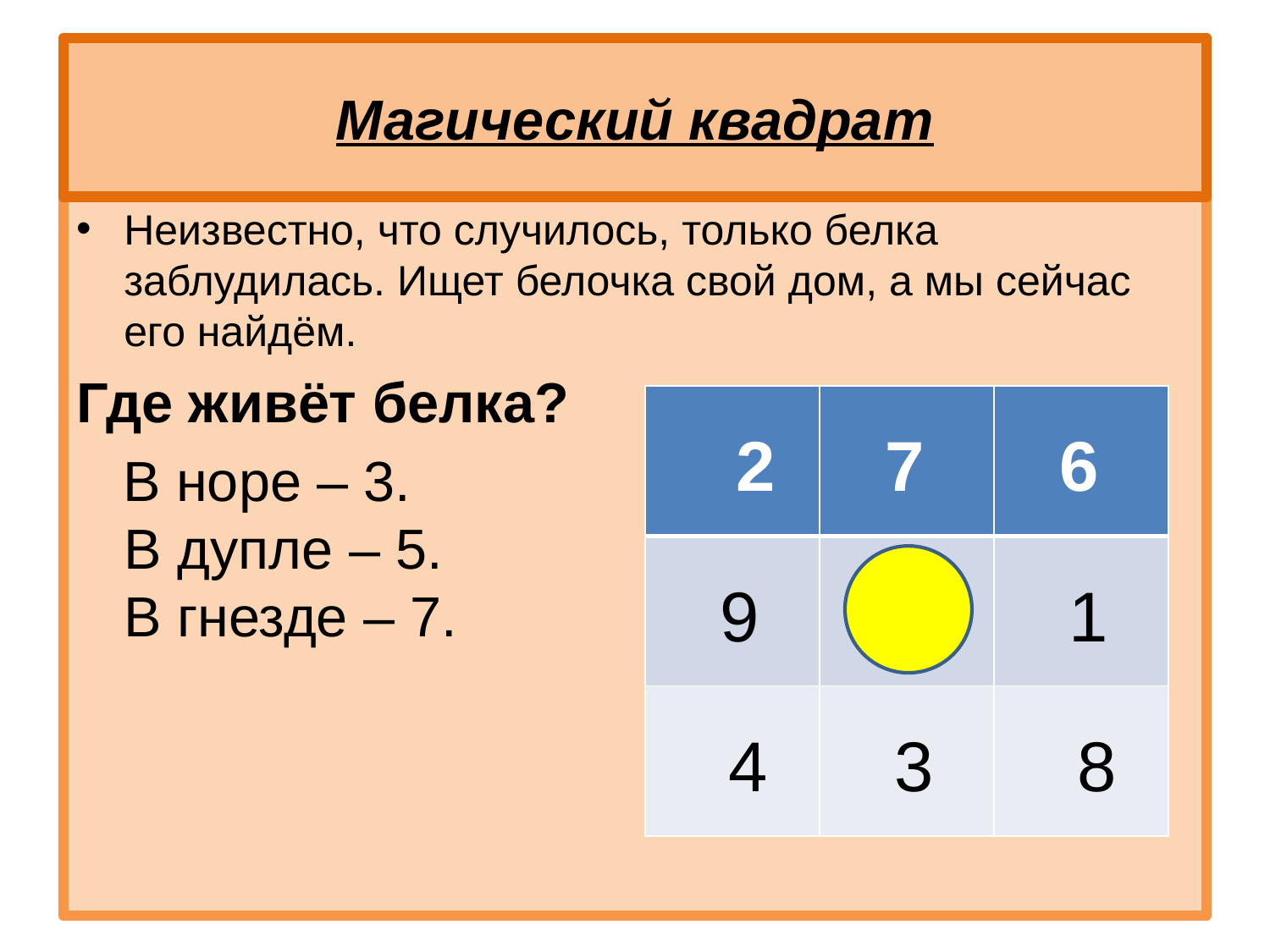

# Магический квадрат
Неизвестно, что случилось, только белка заблудилась. Ищет белочка свой дом, а мы сейчас его найдём.
Где живёт белка?
   В норе – 3.
В дупле – 5.
В гнезде – 7.

| 2 | 7 | 6 |
| --- | --- | --- |
| 9 | 5 | 1 |
| 4 | 3 | 8 |